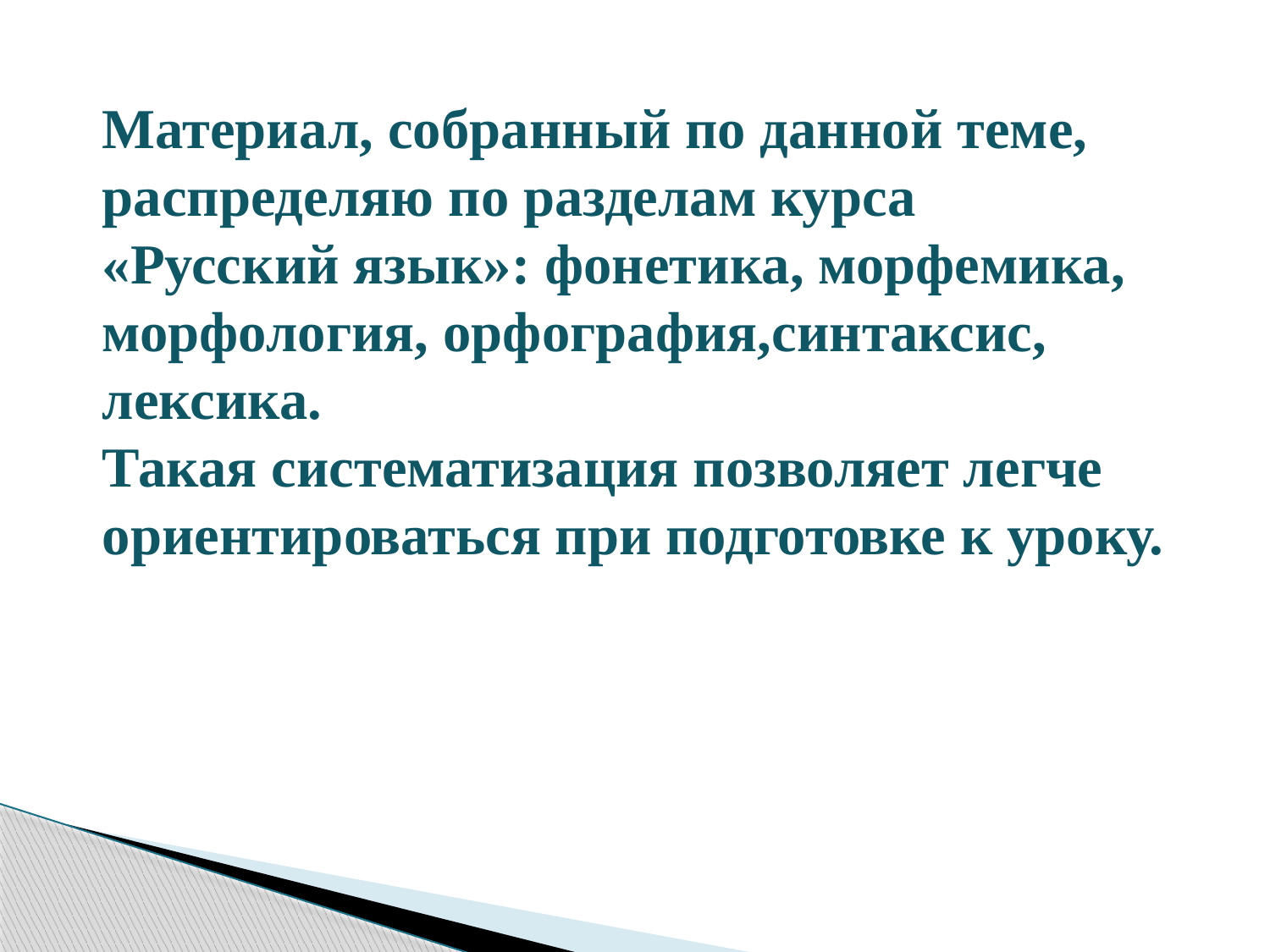

Материал, собранный по данной теме,
распределяю по разделам курса
«Русский язык»: фонетика, морфемика,
морфология, орфография,синтаксис,
лексика.
Такая систематизация позволяет легче
ориентироваться при подготовке к уроку.